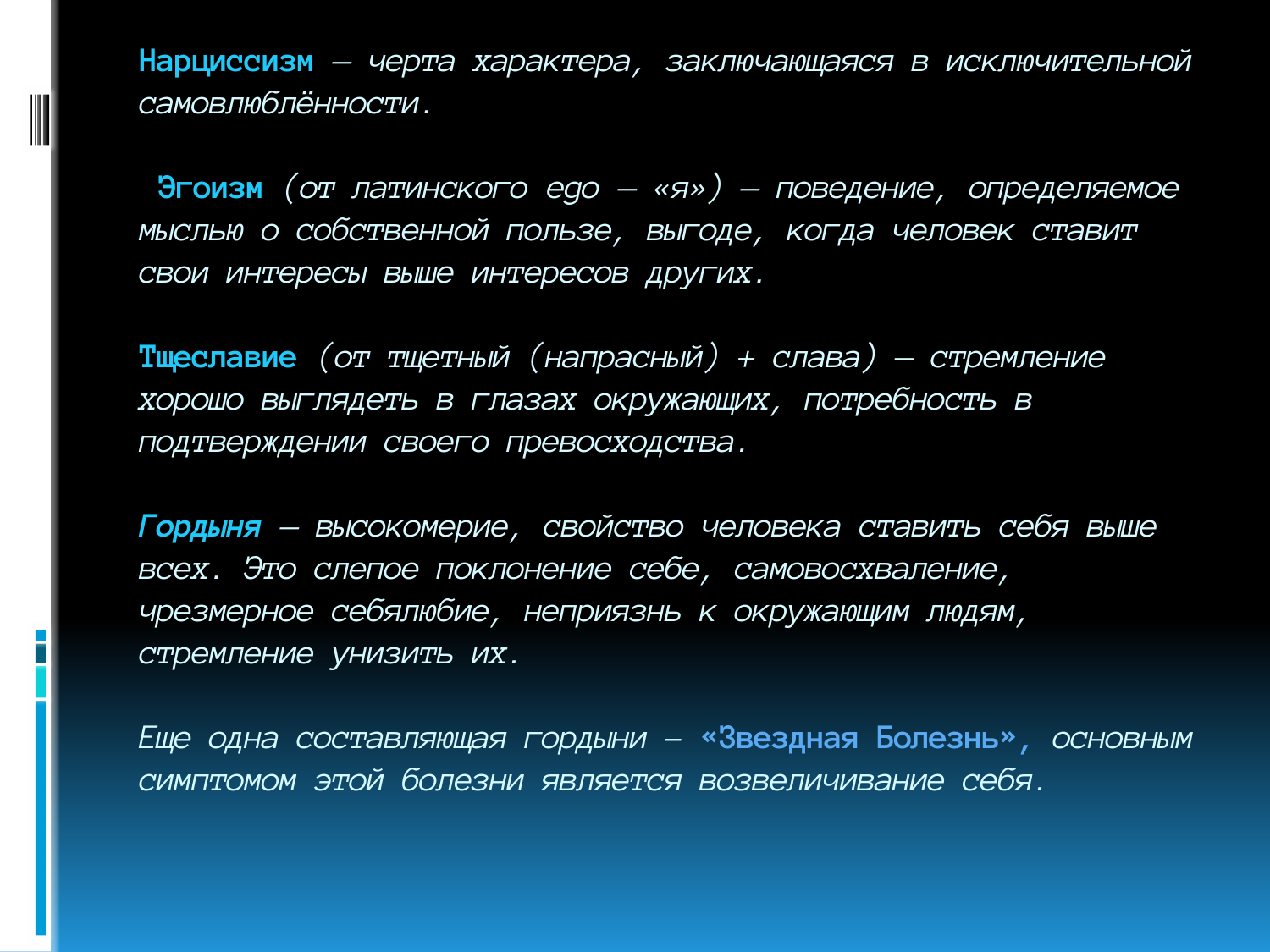

# Нарциссизм — черта характера, заключающаяся в исключительной самовлюблённости. Эгоизм (от латинского ego — «я») — поведение, определяемое мыслью о собственной пользе, выгоде, когда человек ставит свои интересы выше интересов других. Тщеславие (от тщетный (напрасный) + слава) — стремление хорошо выглядеть в глазах окружающих, потребность в подтверждении своего превосходства. Гордыня — высокомерие, свойство человека ставить себя выше всех. Это слепое поклонение себе, самовосхваление, чрезмерное себялюбие, неприязнь к окружающим людям, стремление унизить их. Еще одна составляющая гордыни - «Звездная Болезнь», основным симптомом этой болезни является возвеличивание себя.